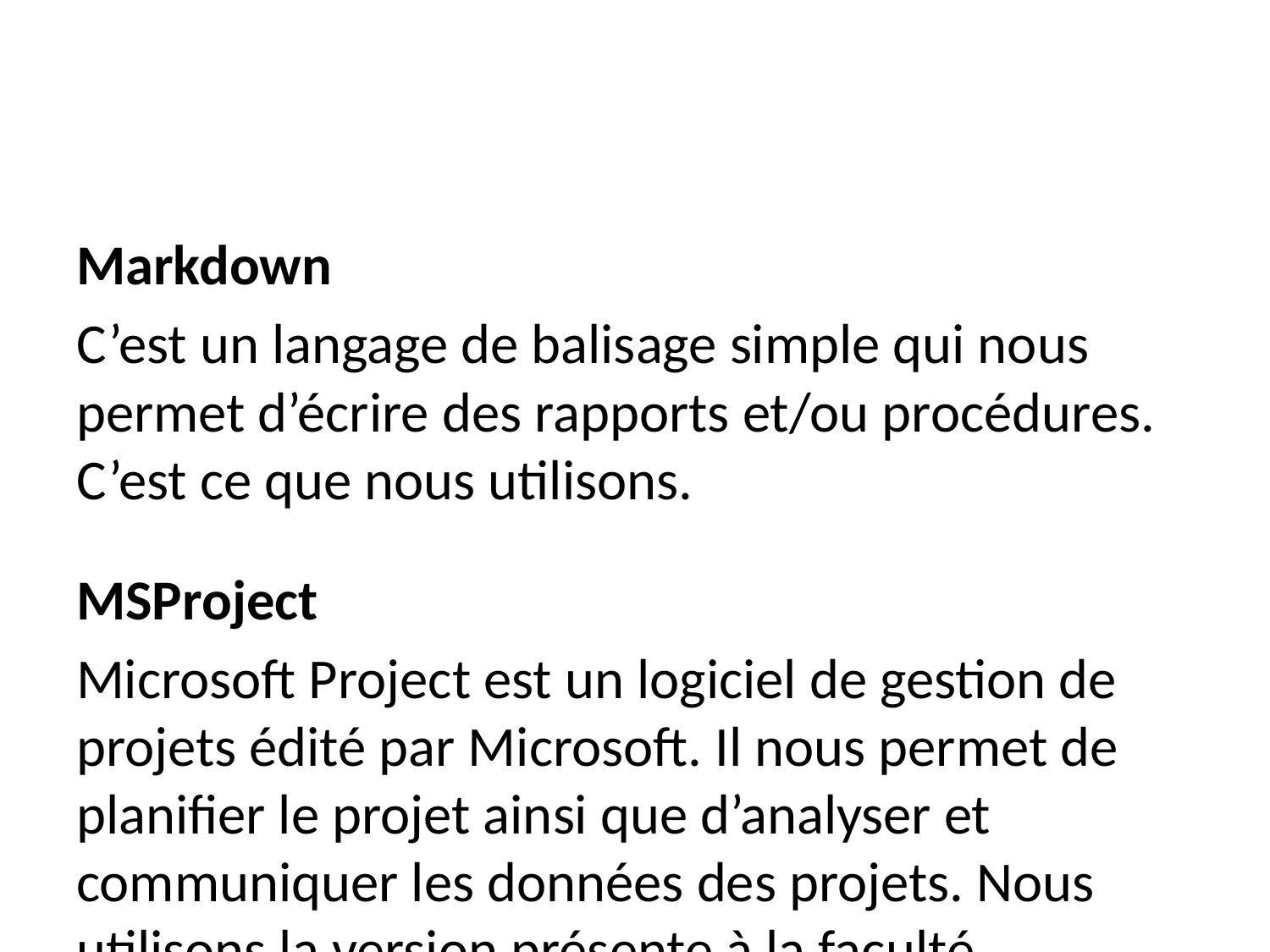

Markdown
C’est un langage de balisage simple qui nous permet d’écrire des rapports et/ou procédures. C’est ce que nous utilisons.
MSProject
Microsoft Project est un logiciel de gestion de projets édité par Microsoft. Il nous permet de planifier le projet ainsi que d’analyser et communiquer les données des projets. Nous utilisons la version présente à la faculté.
Draw.io
https://app.diagrams.net/
Un outil gratuit nous permettant de facilement créer des diagrammes, schémas et autres dessins importants.
Rapport Hebdomadaire
Semaine 1 (03/10/2022 - 07/10/2022)
Découverte du projet
Création du groupe et dépôt sur Gitlab
Semaine 2 (10/10/2022 - 14/10/2022)
Analyse du cahier des charges
Simulation sur packet tracer
Attribution des tâches
Semaine 3 (17/10/2022 – 21/10/2022)
Configuration switch
Configuration routeur
Création VLAN
Configuration INTER-VLAN
Configuration INTER-ROUTAGE
Semaine 4 (24/10/2022 – 30/10/2022)
Création de machines virtuelles
Configurations/Modifications switch/routeur
Suivi et écriture de certaines procédures
Semaine 5 ( 07/11/2022 – 13/11/2022)
Configuration des PC utilisés pour les intégrer au réseau
Installation et configuration du serveur TFTP afin d’importer et d’exporter nos configurations switch / routeur
Début d’installation du DHCP et DNS sur les machines virtuelles
Semaine 6 ( 14/11/2022 – 20/11/2022)
Test de fonctionnement du réseau et des configurations routeur / Switch
Configuration du DHCP et DNS
Suivi et écriture des procédures
Semaine 7 ( 21/11/2022 – 27-11/2022)
Finalisation du DHCP et test de fonctionnement
Configuration DNS
Commencement installation Serveur WEB et mail
Semaine 8 (28/11/2022 – 03/12/2022)
Configuration DNS
Configuration NAT pour l’accès extérieur
Finalisation Web
Rédaction du rapport de projet
Semaine 9 (05/12/2022 – 11/12/2022)
Résolution et configuration du DNS
Test de mise en place d’infrastructure avec des PC
Installation et configuration d’un Firewall IPTables
Semaine 10 (12/12/2022 – 18/12/2022)
Validation et test du DNS
Tentative résolution problème Firewall
Choix de ne pas utiliser de “DMZ” (vu avec M. Peter)
Documentation et résolution du serveur mail
Finalistaion du rapport de projet
Semaine 11 (02/01/2023 – 08/01/2023) :
Préparation de l’oral.